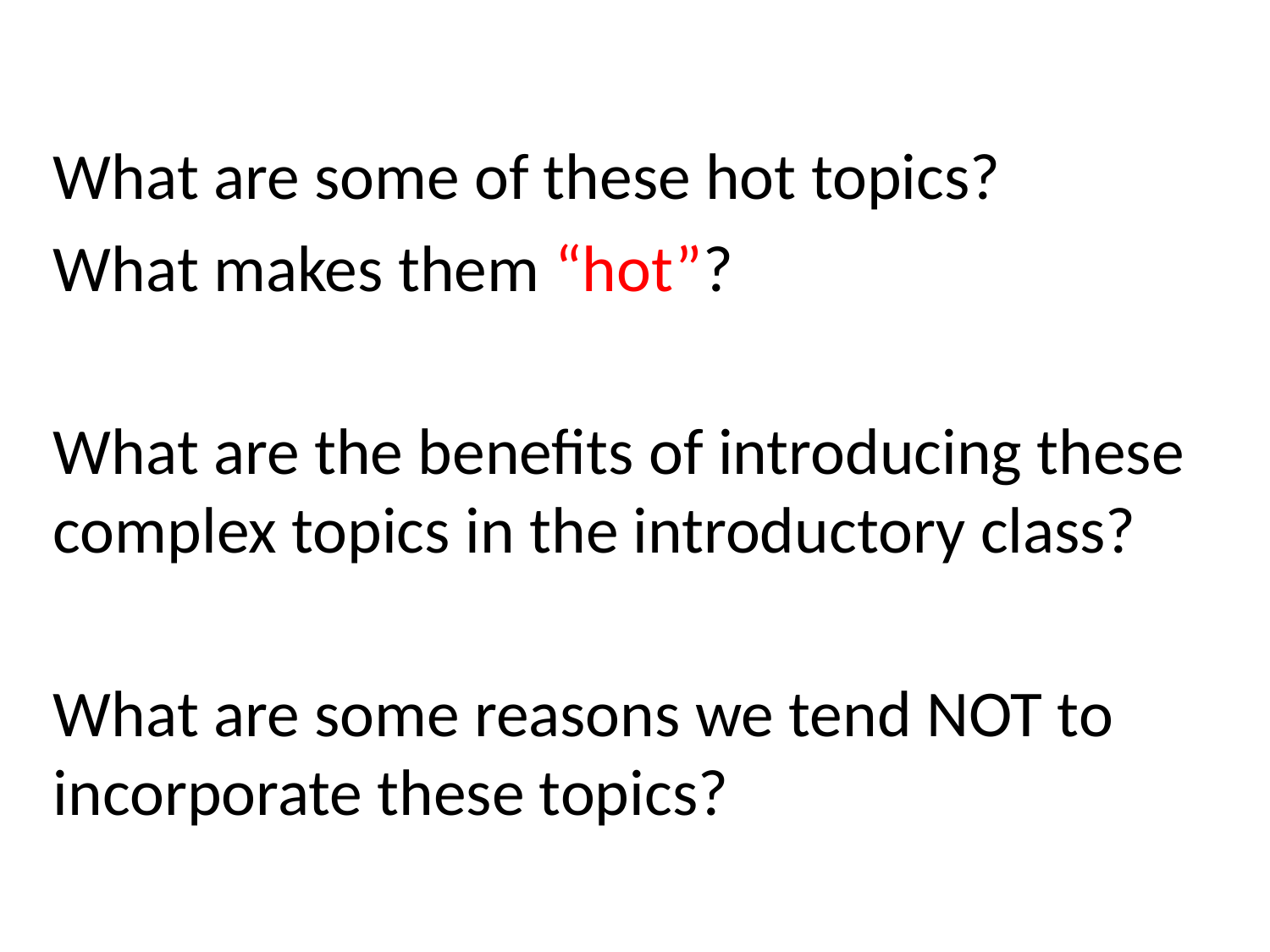

#
What are some of these hot topics?
What makes them “hot”?

What are the benefits of introducing these complex topics in the introductory class?

What are some reasons we tend NOT to incorporate these topics?